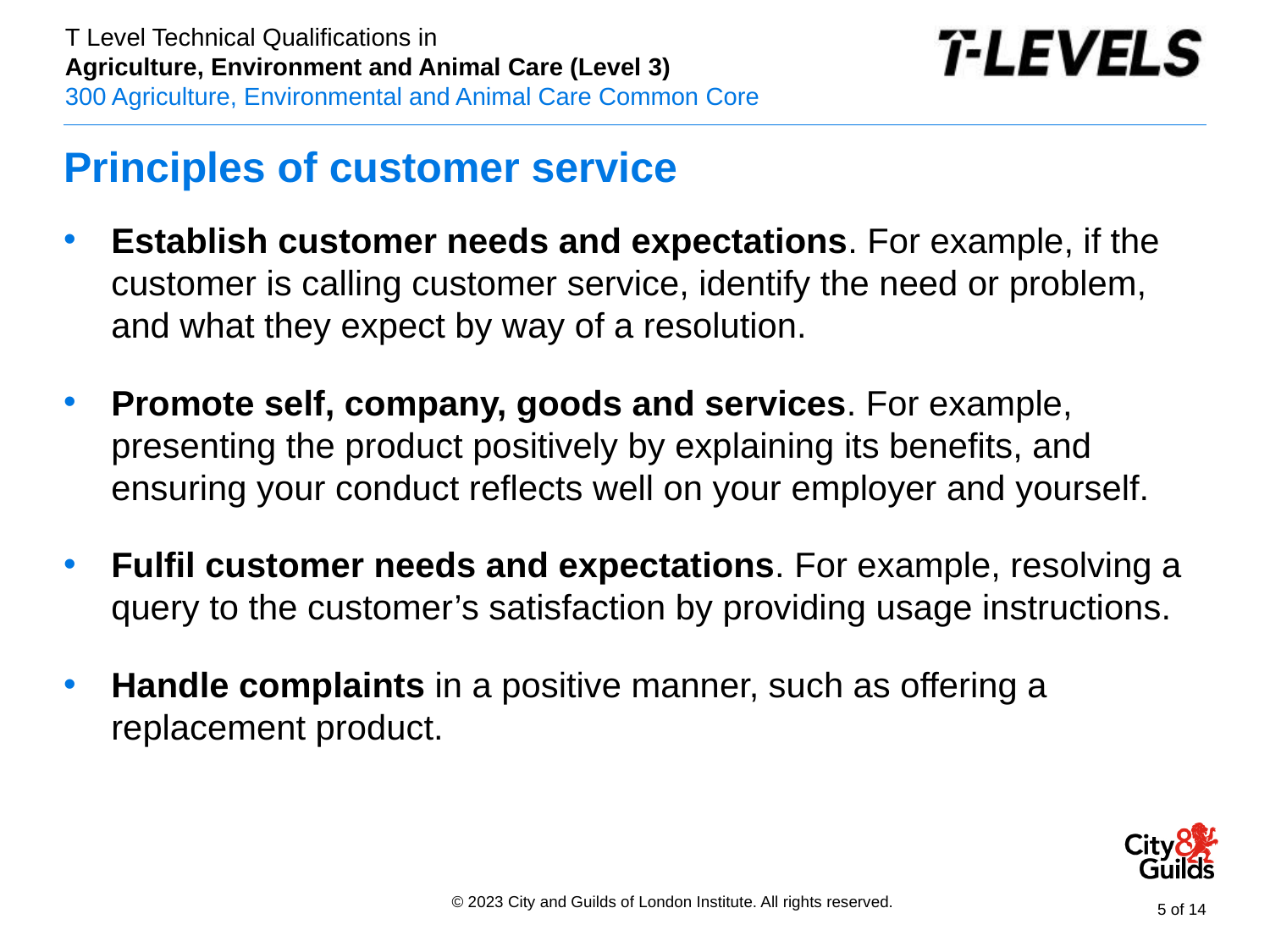

# Principles of customer service
Establish customer needs and expectations. For example, if the customer is calling customer service, identify the need or problem, and what they expect by way of a resolution.
Promote self, company, goods and services. For example, presenting the product positively by explaining its benefits, and ensuring your conduct reflects well on your employer and yourself.
Fulfil customer needs and expectations. For example, resolving a query to the customer’s satisfaction by providing usage instructions.
Handle complaints in a positive manner, such as offering a replacement product.